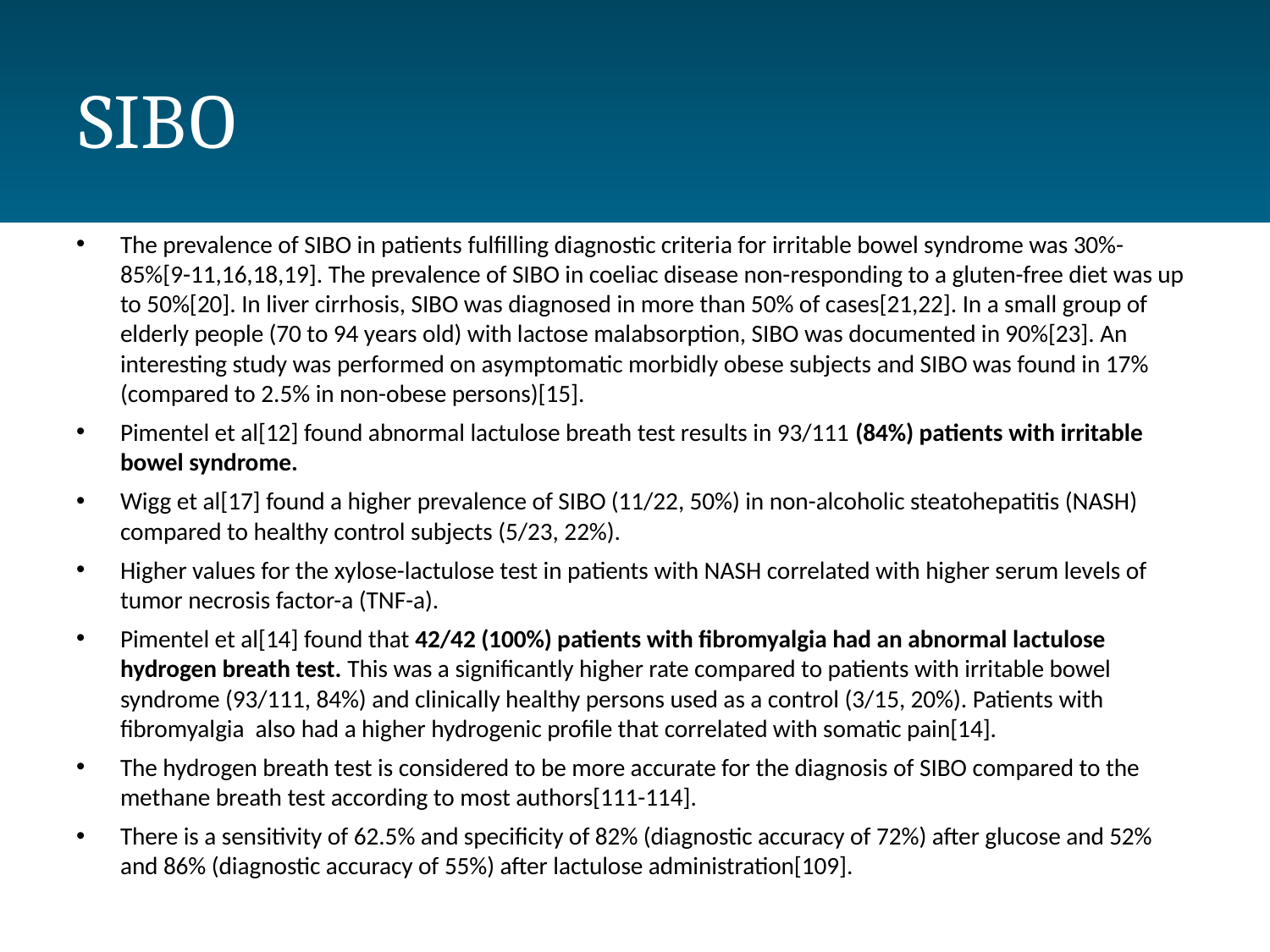

# SIBO
The prevalence of SIBO in patients fulfilling diagnostic criteria for irritable bowel syndrome was 30%-85%[9-11,16,18,19]. The prevalence of SIBO in coeliac disease non-responding to a gluten-free diet was up to 50%[20]. In liver cirrhosis, SIBO was diagnosed in more than 50% of cases[21,22]. In a small group of elderly people (70 to 94 years old) with lactose malabsorption, SIBO was documented in 90%[23]. An interesting study was performed on asymptomatic morbidly obese subjects and SIBO was found in 17% (compared to 2.5% in non-obese persons)[15].
Pimentel et al[12] found abnormal lactulose breath test results in 93/111 (84%) patients with irritable bowel syndrome.
Wigg et al[17] found a higher prevalence of SIBO (11/22, 50%) in non-alcoholic steatohepatitis (NASH) compared to healthy control subjects (5/23, 22%).
Higher values for the xylose-lactulose test in patients with NASH correlated with higher serum levels of tumor necrosis factor-a (TNF-a).
Pimentel et al[14] found that 42/42 (100%) patients with fibromyalgia had an abnormal lactulose hydrogen breath test. This was a significantly higher rate compared to patients with irritable bowel syndrome (93/111, 84%) and clinically healthy persons used as a control (3/15, 20%). Patients with fibromyalgia  also had a higher hydrogenic profile that correlated with somatic pain[14].
The hydrogen breath test is considered to be more accurate for the diagnosis of SIBO compared to the methane breath test according to most authors[111-114].
There is a sensitivity of 62.5% and specificity of 82% (diagnostic accuracy of 72%) after glucose and 52% and 86% (diagnostic accuracy of 55%) after lactulose administration[109].